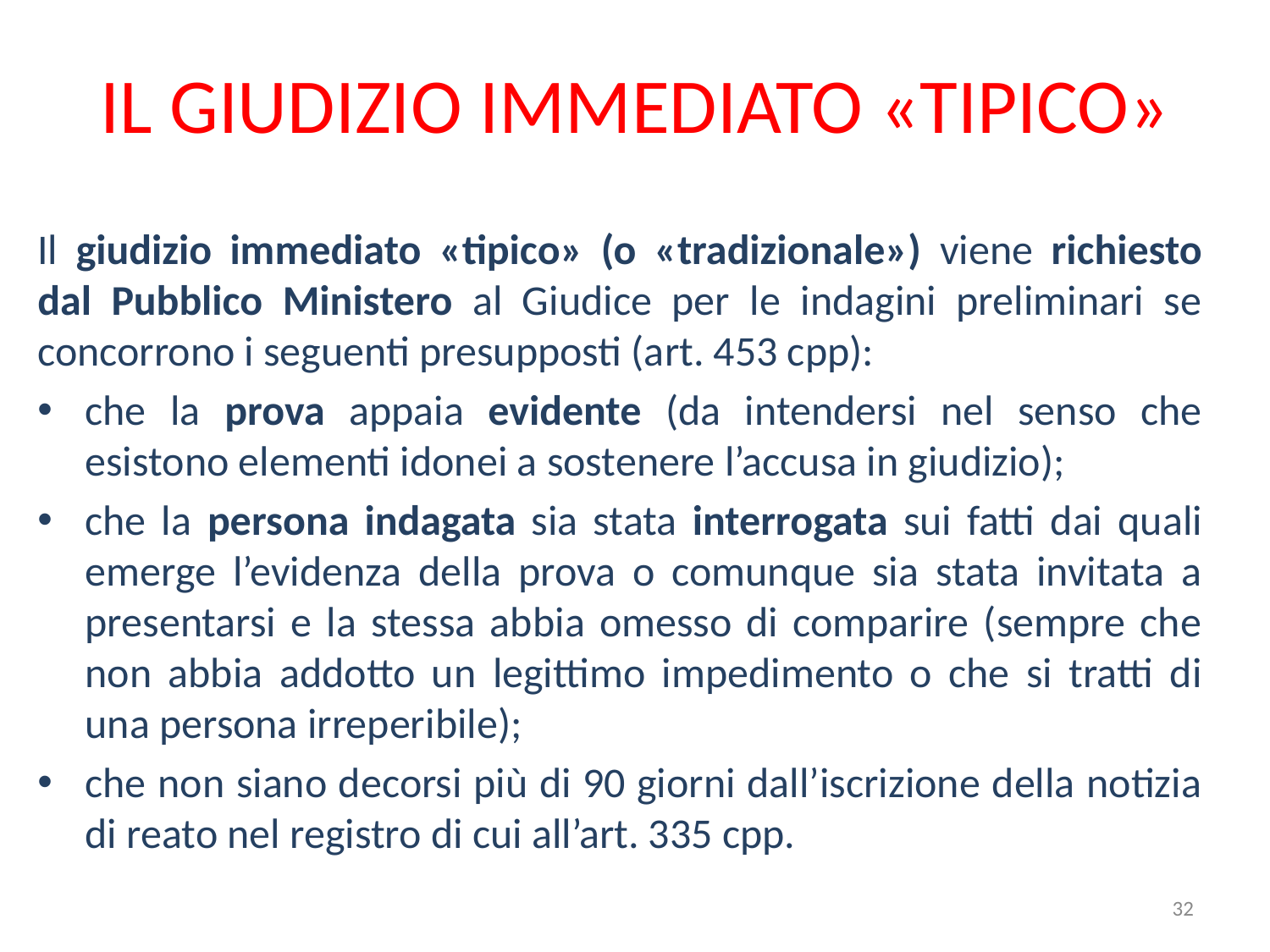

# IL GIUDIZIO IMMEDIATO «TIPICO»
Il giudizio immediato «tipico» (o «tradizionale») viene richiesto dal Pubblico Ministero al Giudice per le indagini preliminari se concorrono i seguenti presupposti (art. 453 cpp):
che la prova appaia evidente (da intendersi nel senso che esistono elementi idonei a sostenere l’accusa in giudizio);
che la persona indagata sia stata interrogata sui fatti dai quali emerge l’evidenza della prova o comunque sia stata invitata a presentarsi e la stessa abbia omesso di comparire (sempre che non abbia addotto un legittimo impedimento o che si tratti di una persona irreperibile);
che non siano decorsi più di 90 giorni dall’iscrizione della notizia di reato nel registro di cui all’art. 335 cpp.

32